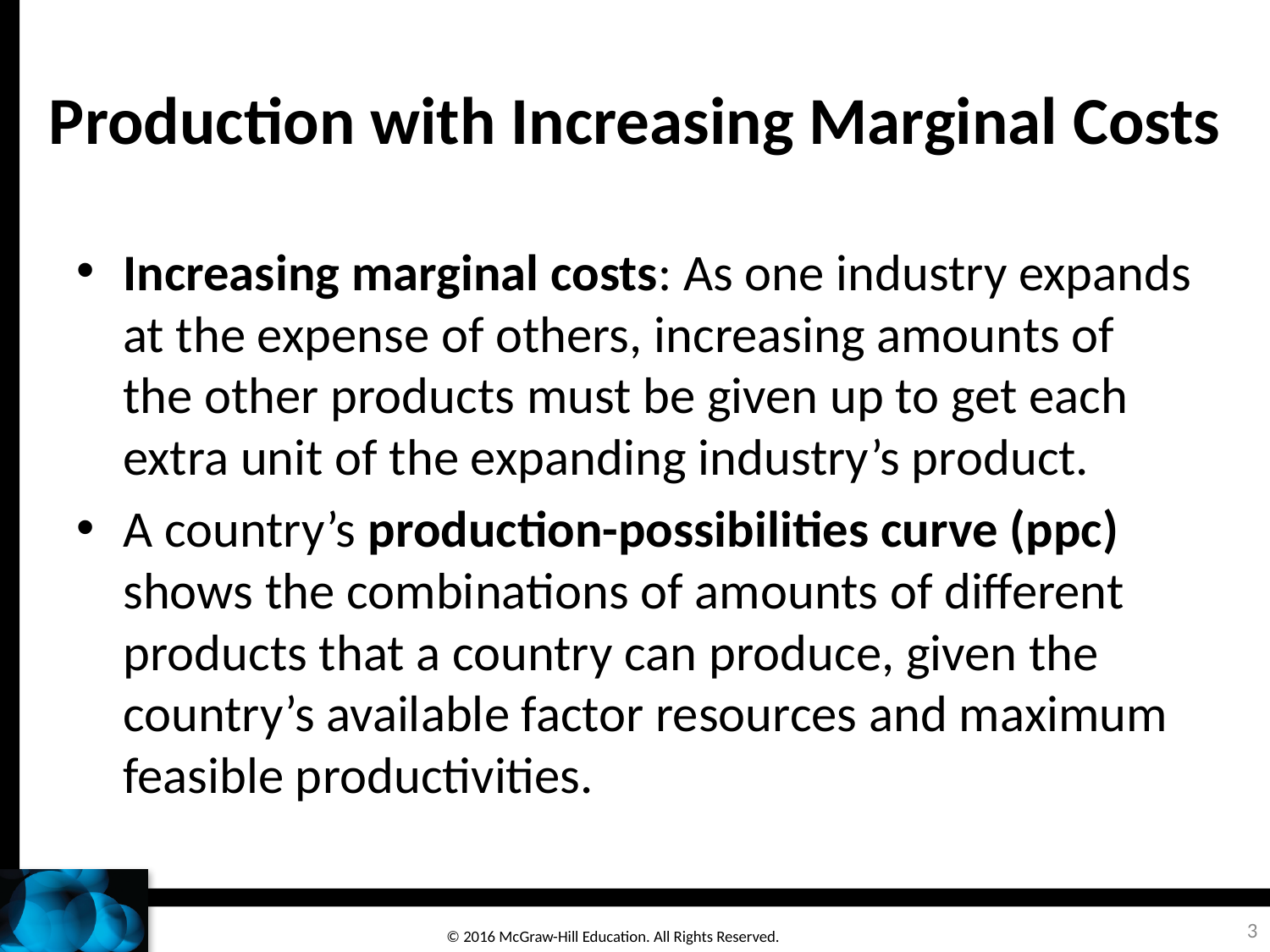

# Production with Increasing Marginal Costs
Increasing marginal costs: As one industry expands at the expense of others, increasing amounts of the other products must be given up to get each extra unit of the expanding industry’s product.
A country’s production-possibilities curve (ppc) shows the combinations of amounts of different products that a country can produce, given the country’s available factor resources and maximum feasible productivities.
3
© 2016 McGraw-Hill Education. All Rights Reserved.